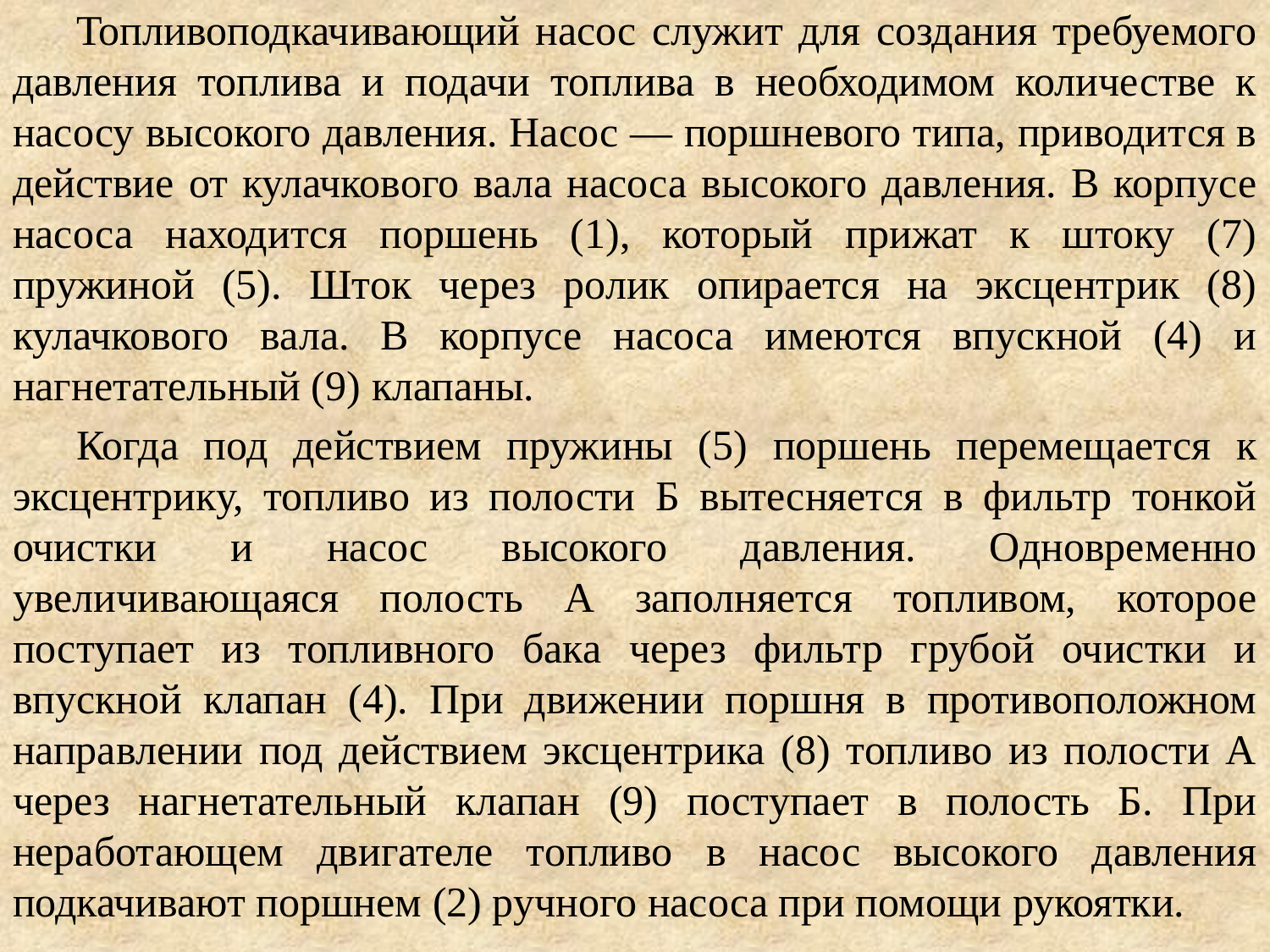

Топливоподкачивающий насос служит для создания требуемого давления топлива и подачи топлива в необходимом количестве к насосу высокого давления. Насос — поршневого типа, приводится в действие от кулачкового вала насоса высокого давления. В корпусе насоса находится поршень (1), который прижат к штоку (7) пружиной (5). Шток через ролик опирается на эксцентрик (8) кулачкового вала. В корпусе насоса имеются впускной (4) и нагнетательный (9) клапаны.
Когда под действием пружины (5) поршень перемещается к эксцентрику, топливо из полости Б вытесняется в фильтр тонкой очистки и насос высокого давления. Одновременно увеличивающаяся полость А заполняется топливом, которое поступает из топливного бака через фильтр грубой очистки и впускной клапан (4). При движении поршня в противоположном направлении под действием эксцентрика (8) топливо из полости А через нагнетательный клапан (9) поступает в полость Б. При неработающем двигателе топливо в насос высокого давления подкачивают поршнем (2) ручного насоса при помощи рукоятки.